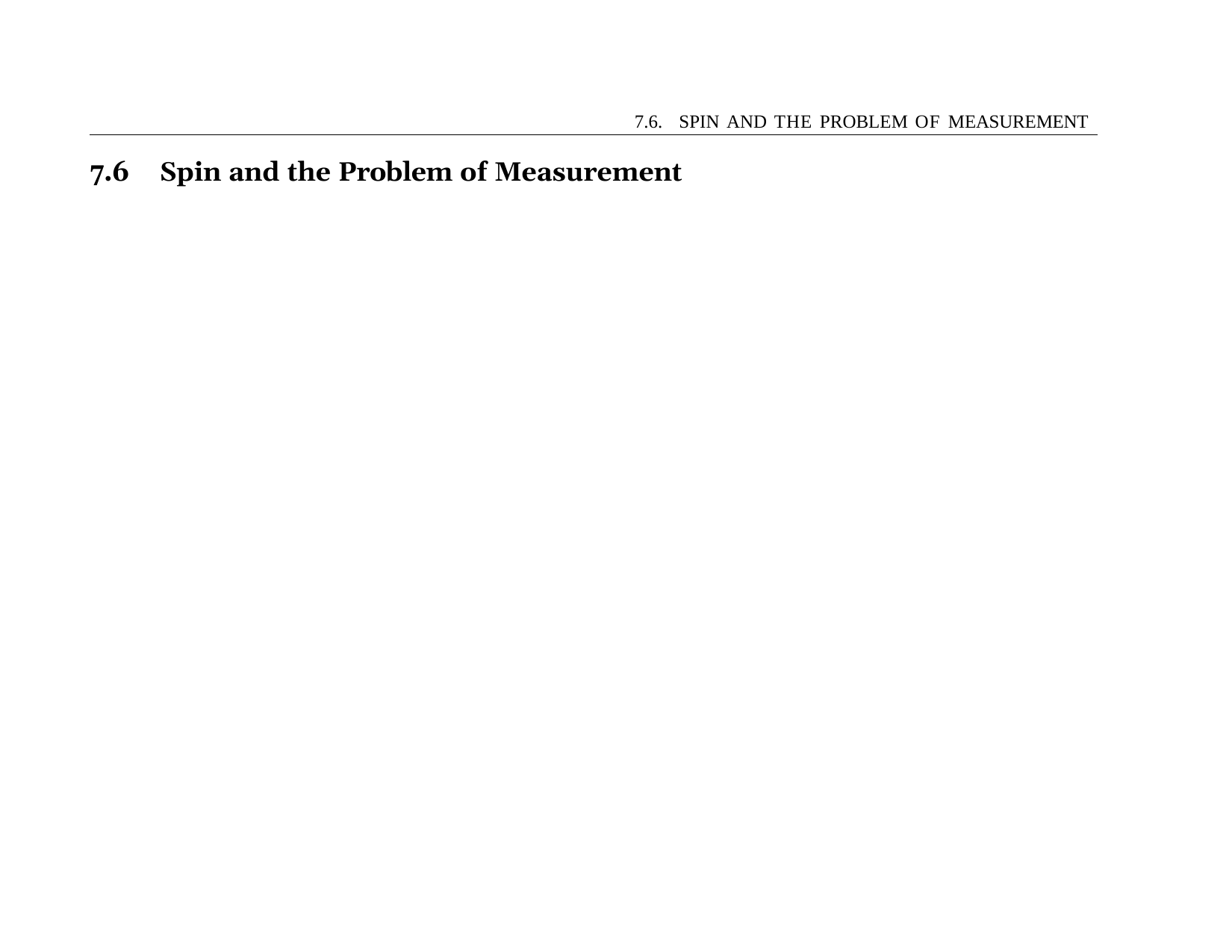

7.6.  SPIN AND THE PROBLEM OF MEASUREMENT

7.6	Spin and the Problem of Measurement